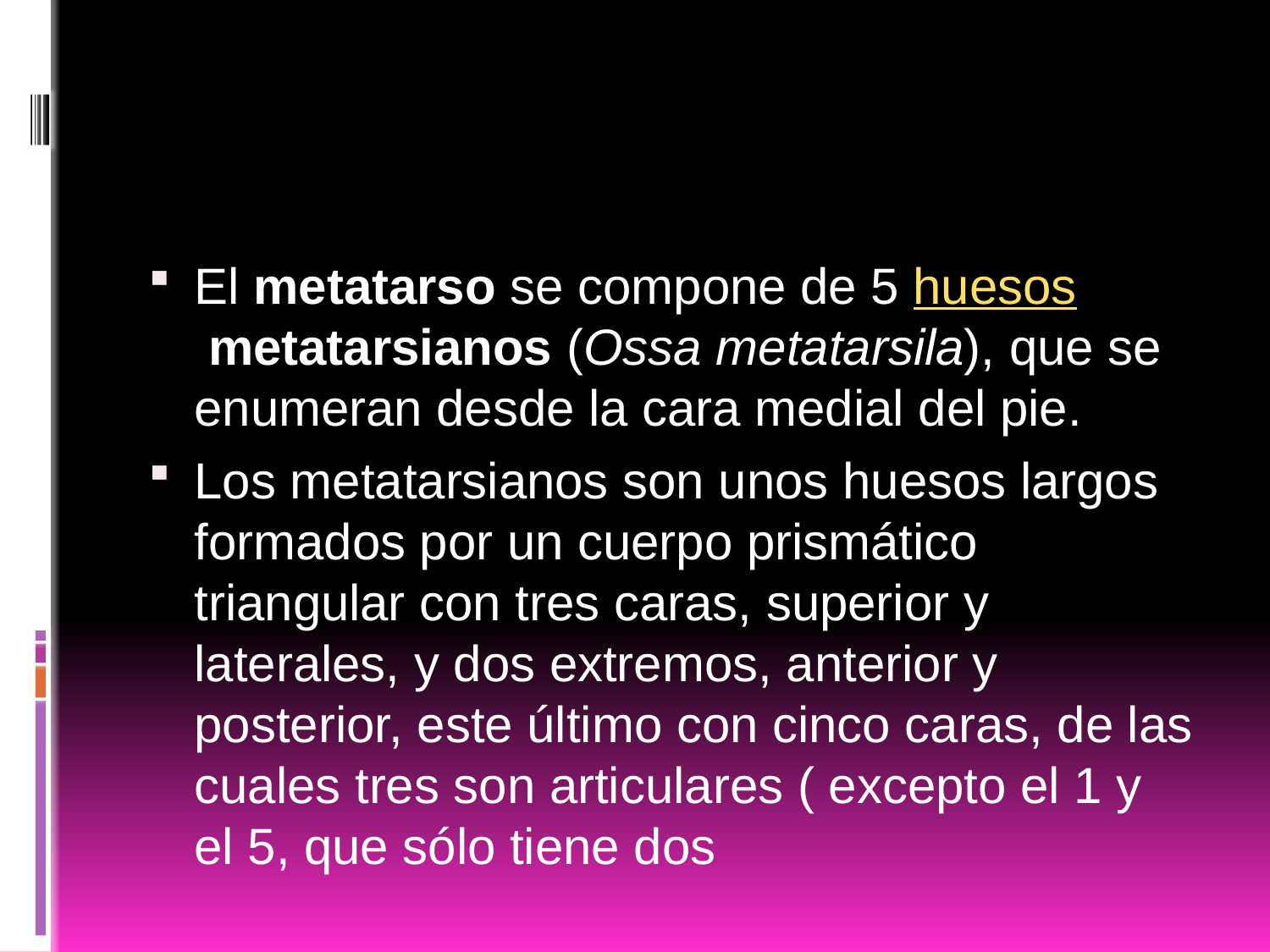

#
El metatarso se compone de 5 huesos metatarsianos (Ossa metatarsila), que se enumeran desde la cara medial del pie.
Los metatarsianos son unos huesos largos formados por un cuerpo prismático triangular con tres caras, superior y laterales, y dos extremos, anterior y posterior, este último con cinco caras, de las cuales tres son articulares ( excepto el 1 y el 5, que sólo tiene dos